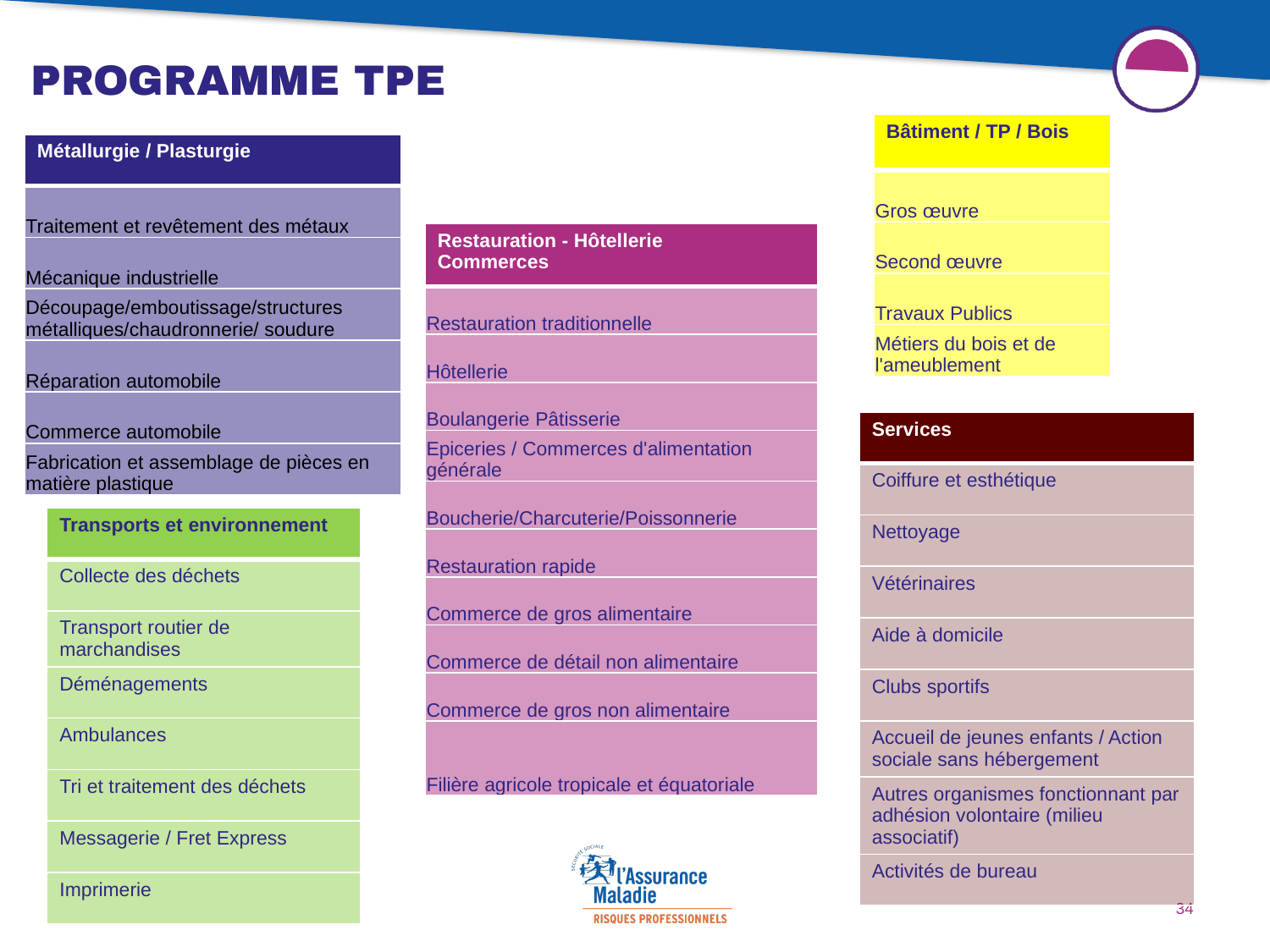

# Programme tpe
| Bâtiment / TP / Bois |
| --- |
| Gros œuvre |
| Second œuvre |
| Travaux Publics |
| Métiers du bois et de l'ameublement |
| Métallurgie / Plasturgie |
| --- |
| Traitement et revêtement des métaux |
| Mécanique industrielle |
| Découpage/emboutissage/structures métalliques/chaudronnerie/ soudure |
| Réparation automobile |
| Commerce automobile |
| Fabrication et assemblage de pièces en matière plastique |
| Restauration - Hôtellerie Commerces |
| --- |
| Restauration traditionnelle |
| Hôtellerie |
| Boulangerie Pâtisserie |
| Epiceries / Commerces d'alimentation générale |
| Boucherie/Charcuterie/Poissonnerie |
| Restauration rapide |
| Commerce de gros alimentaire |
| Commerce de détail non alimentaire |
| Commerce de gros non alimentaire |
| Filière agricole tropicale et équatoriale |
| Services |
| --- |
| Coiffure et esthétique |
| Nettoyage |
| Vétérinaires |
| Aide à domicile |
| Clubs sportifs |
| Accueil de jeunes enfants / Action sociale sans hébergement |
| Autres organismes fonctionnant par adhésion volontaire (milieu associatif) |
| Activités de bureau |
| Transports et environnement |
| --- |
| Collecte des déchets |
| Transport routier de marchandises |
| Déménagements |
| Ambulances |
| Tri et traitement des déchets |
| Messagerie / Fret Express |
| Imprimerie |
34